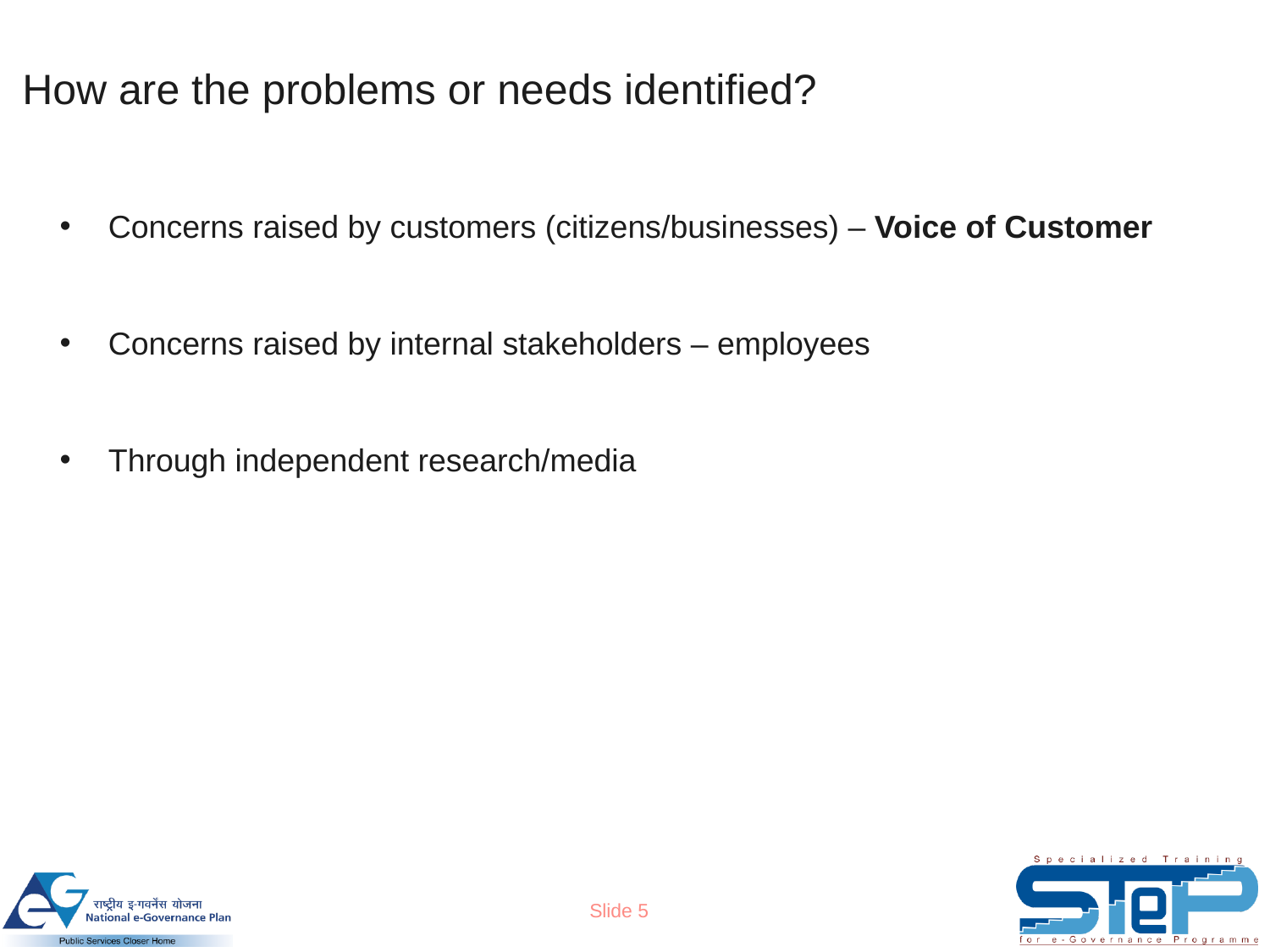

# How are the problems or needs identified?
Concerns raised by customers (citizens/businesses) – Voice of Customer

Concerns raised by internal stakeholders – employees

Through independent research/media